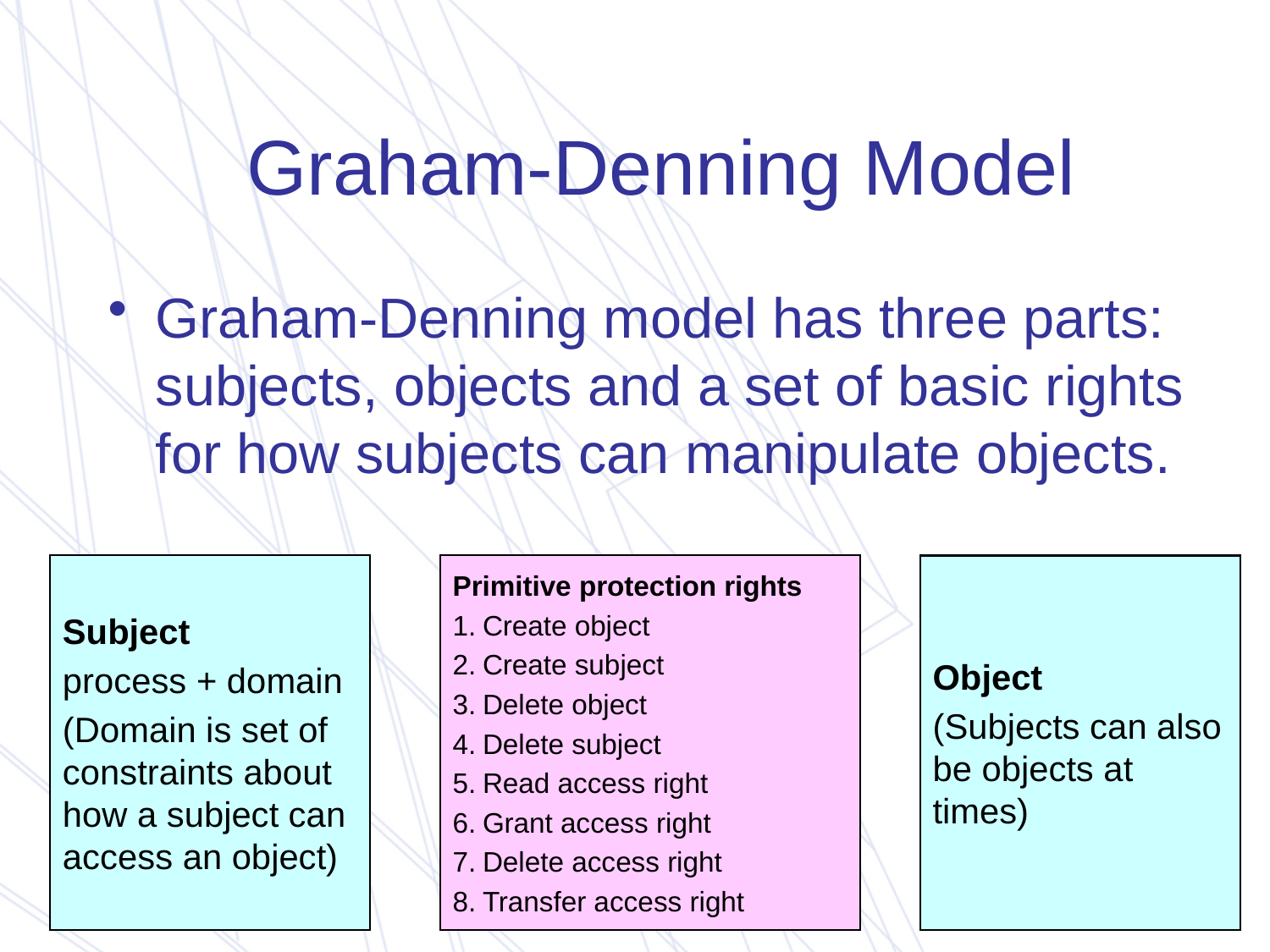

# Graham-Denning Model
Graham-Denning model has three parts:  subjects, objects and a set of basic rights for how subjects can manipulate objects.
Subject
process + domain
(Domain is set of constraints about how a subject can access an object)
Primitive protection rights
Create object
Create subject
Delete object
Delete subject
Read access right
Grant access right
Delete access right
Transfer access right
Object
(Subjects can also be objects at times)
42